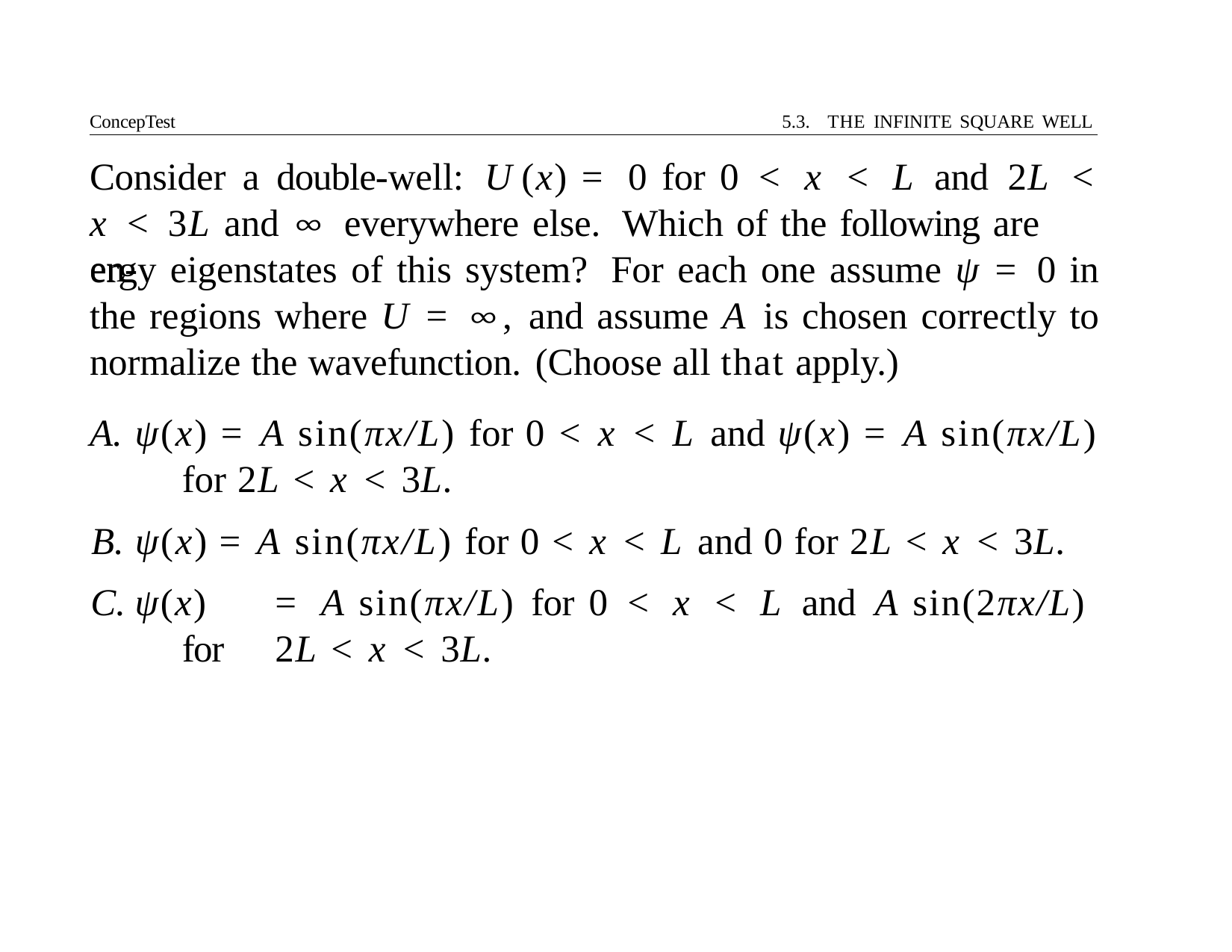

ConcepTest
5.3.  THE INFINITE SQUARE WELL

# Consider	a	double-well:	U (x)	=		0	for	0	<	x	<	L	and	2L	< x < 3L and ∞ everywhere else.	Which of the following are en-
ergy eigenstates of this system?  For each one assume ψ = 0 in the regions where U = ∞, and assume A is chosen correctly to normalize the wavefunction. (Choose all that apply.)
ψ(x) = A sin(πx/L) for 0 < x < L and ψ(x) = A sin(πx/L) 	for 2L < x < 3L.
ψ(x) = A sin(πx/L) for 0 < x < L and 0 for 2L < x < 3L.
ψ(x)	=	A sin(πx/L)	for	0	<	x	<	L	and	A sin(2πx/L)	for 	2L < x < 3L.